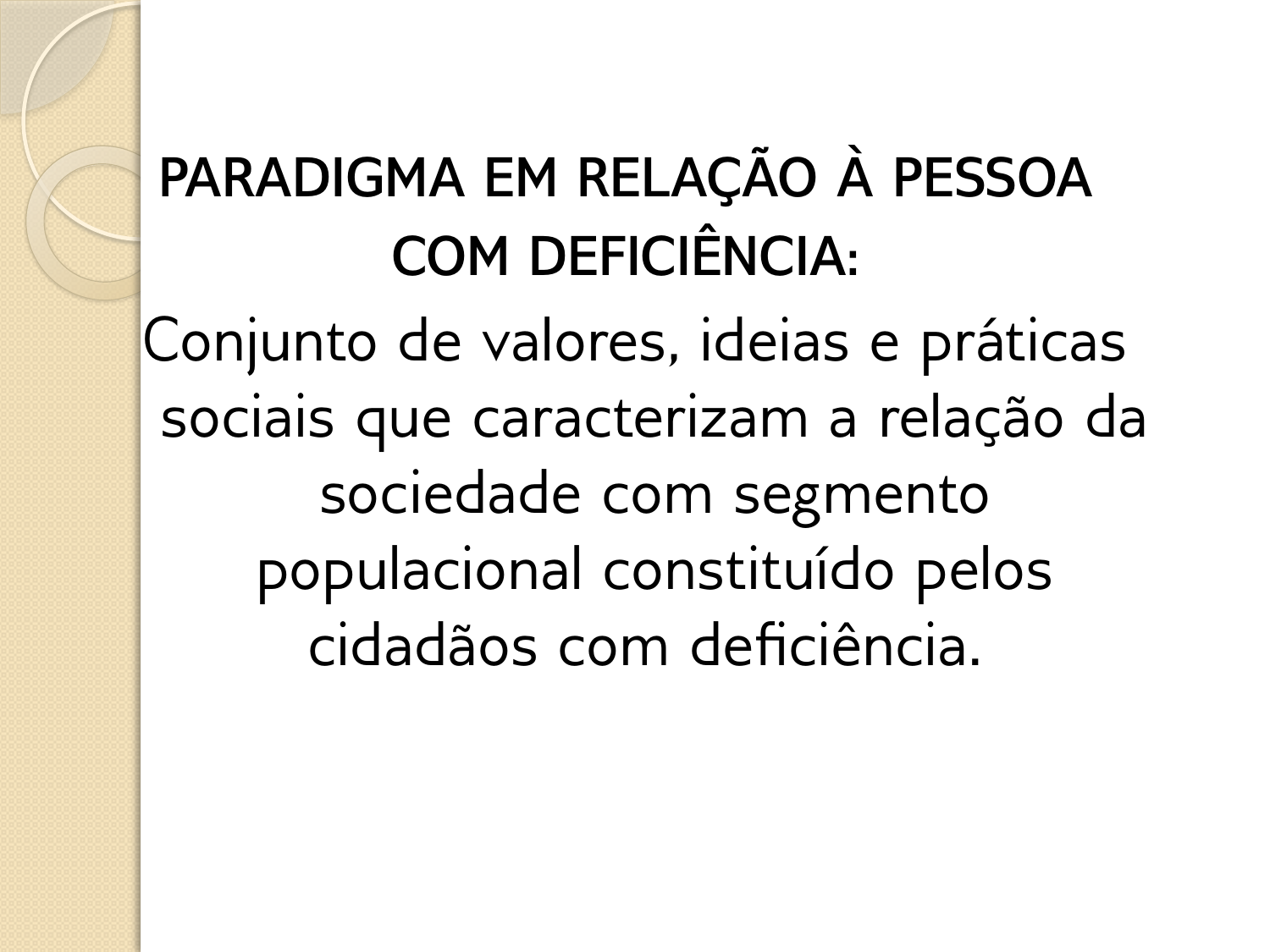

PARADIGMA EM RELAÇÃO À PESSOA
COM DEFICIÊNCIA:
Conjunto de valores, ideias e práticas sociais que caracterizam a relação da sociedade com segmento populacional constituído pelos cidadãos com deficiência.